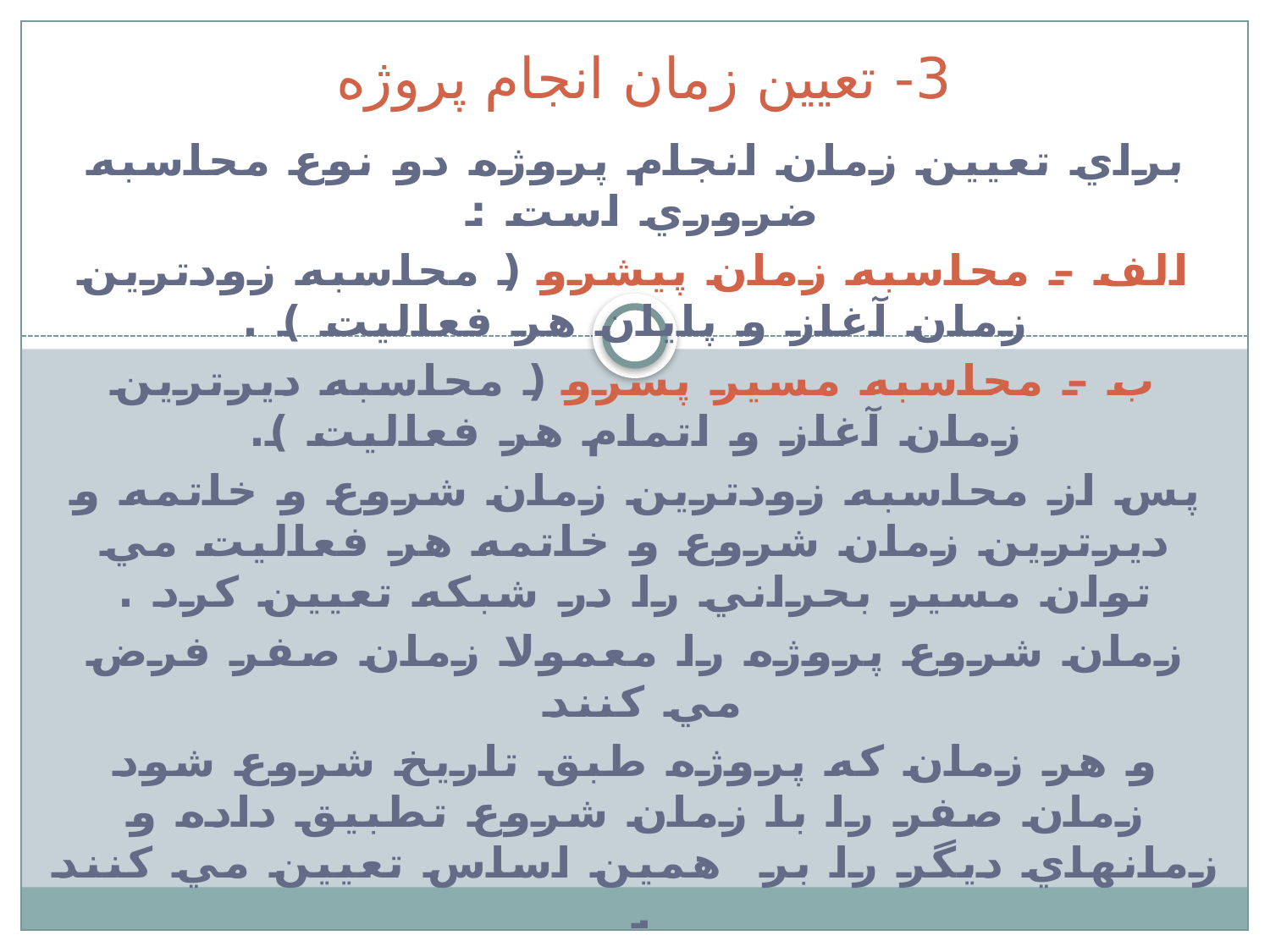

# 3- تعيين زمان انجام پروژه
براي تعيين زمان انجام پروژه دو نوع محاسبه ضروري است :
الف – محاسبه زمان پيشرو ( محاسبه زودترين زمان آغاز و پايان هر فعاليت ) .
ب – محاسبه مسير پسرو ( محاسبه ديرترين زمان آغاز و اتمام هر فعاليت )‌.
پس از محاسبه زودترين زمان شروع و خاتمه و ديرترين زمان شروع و خاتمه هر فعاليت مي توان مسير بحراني را در شبكه تعيين كرد .
زمان شروع پروژه را معمولا زمان صفر فرض مي كنند
و هر زمان كه پروژه طبق تاريخ شروع شود زمان صفر را با زمان شروع تطبيق داده و زمانهاي ديگر را بر  همين اساس تعيين مي كنند .